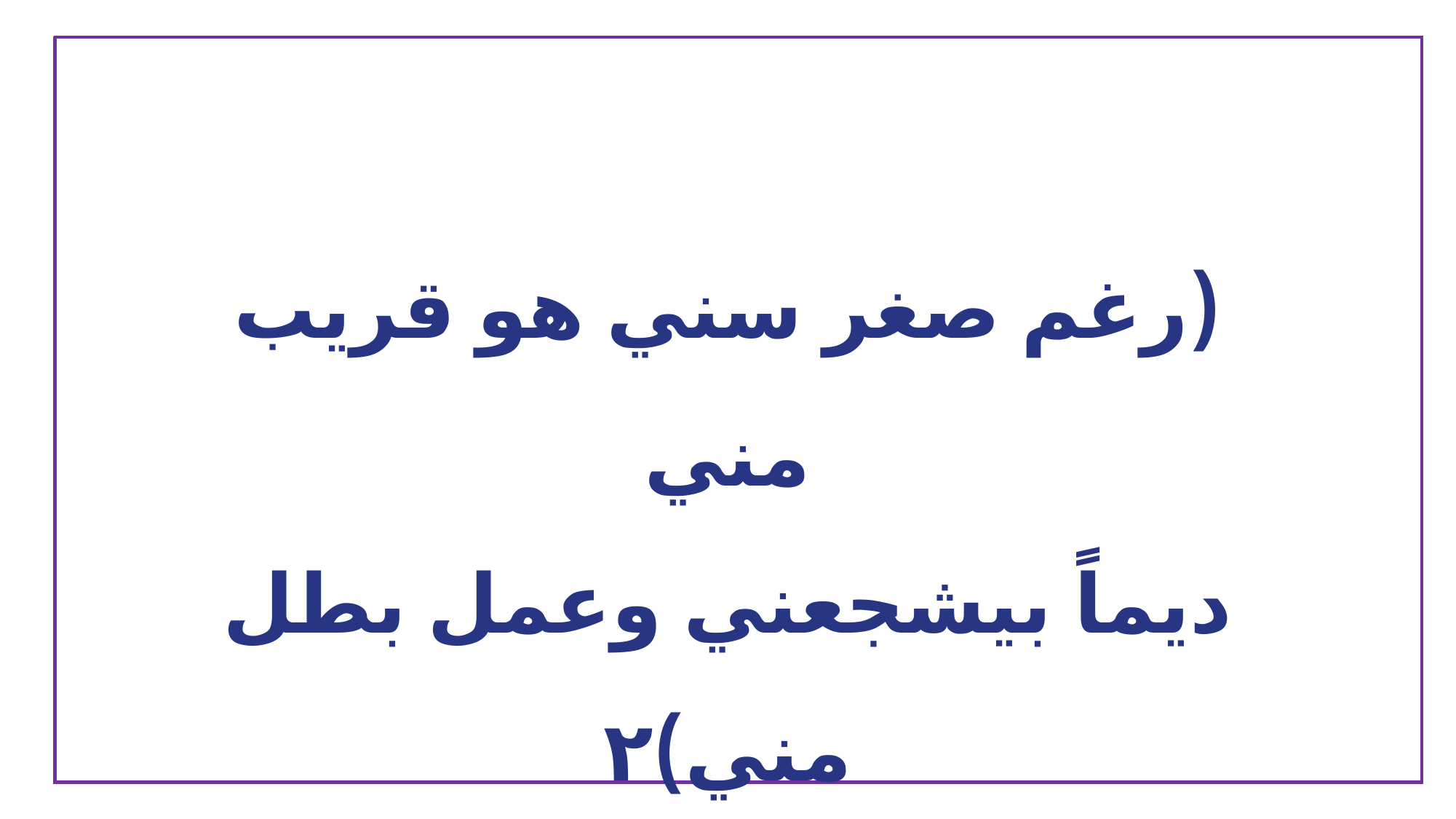

(رغم صغر سني هو قريب مني
ديماً بيشجعني وعمل بطل مني)٢